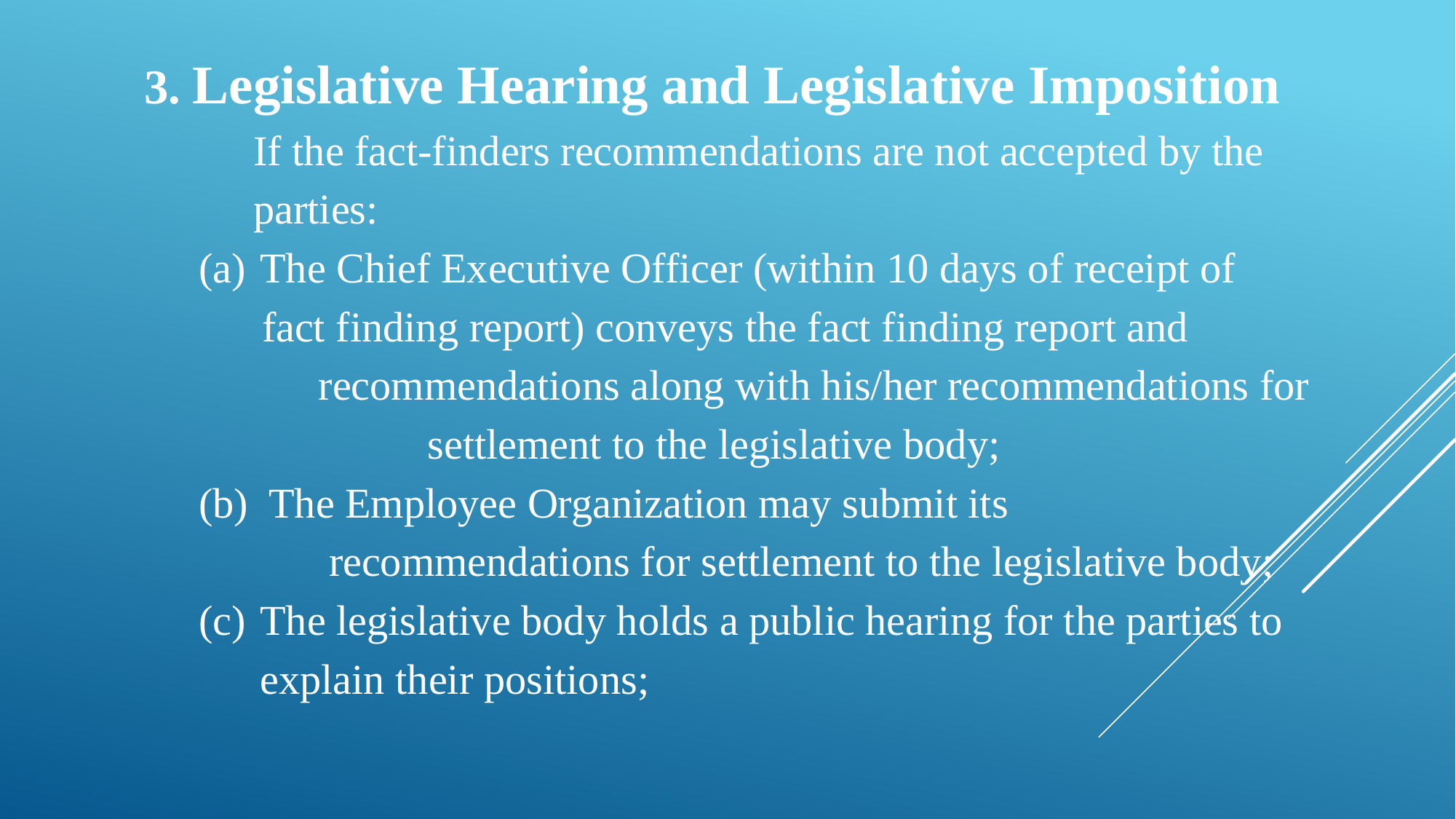

3. Legislative Hearing and Legislative Imposition
	If the fact-finders recommendations are not accepted by the 	parties:
The Chief Executive Officer (within 10 days of receipt of
      fact finding report) conveys the fact finding report and     	  	 recommendations along with his/her recommendations for 	 	 settlement to the legislative body;
(b)  The Employee Organization may submit its
	  recommendations for settlement to the legislative body;
The legislative body holds a public hearing for the parties to explain their positions;